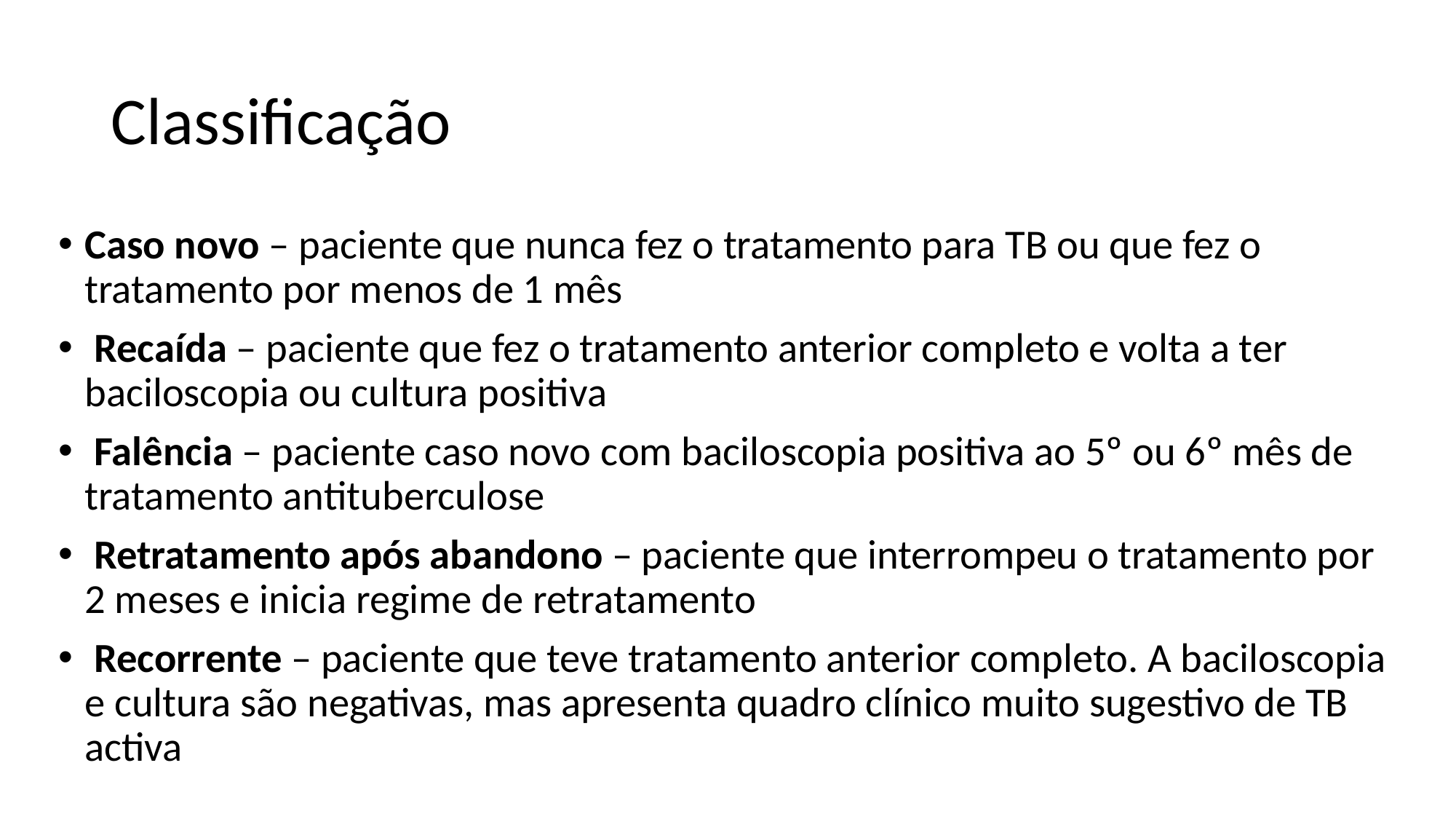

# Classificação
Caso novo – paciente que nunca fez o tratamento para TB ou que fez o tratamento por menos de 1 mês
 Recaída – paciente que fez o tratamento anterior completo e volta a ter baciloscopia ou cultura positiva
 Falência – paciente caso novo com baciloscopia positiva ao 5º ou 6º mês de tratamento antituberculose
 Retratamento após abandono – paciente que interrompeu o tratamento por 2 meses e inicia regime de retratamento
 Recorrente – paciente que teve tratamento anterior completo. A baciloscopia e cultura são negativas, mas apresenta quadro clínico muito sugestivo de TB activa